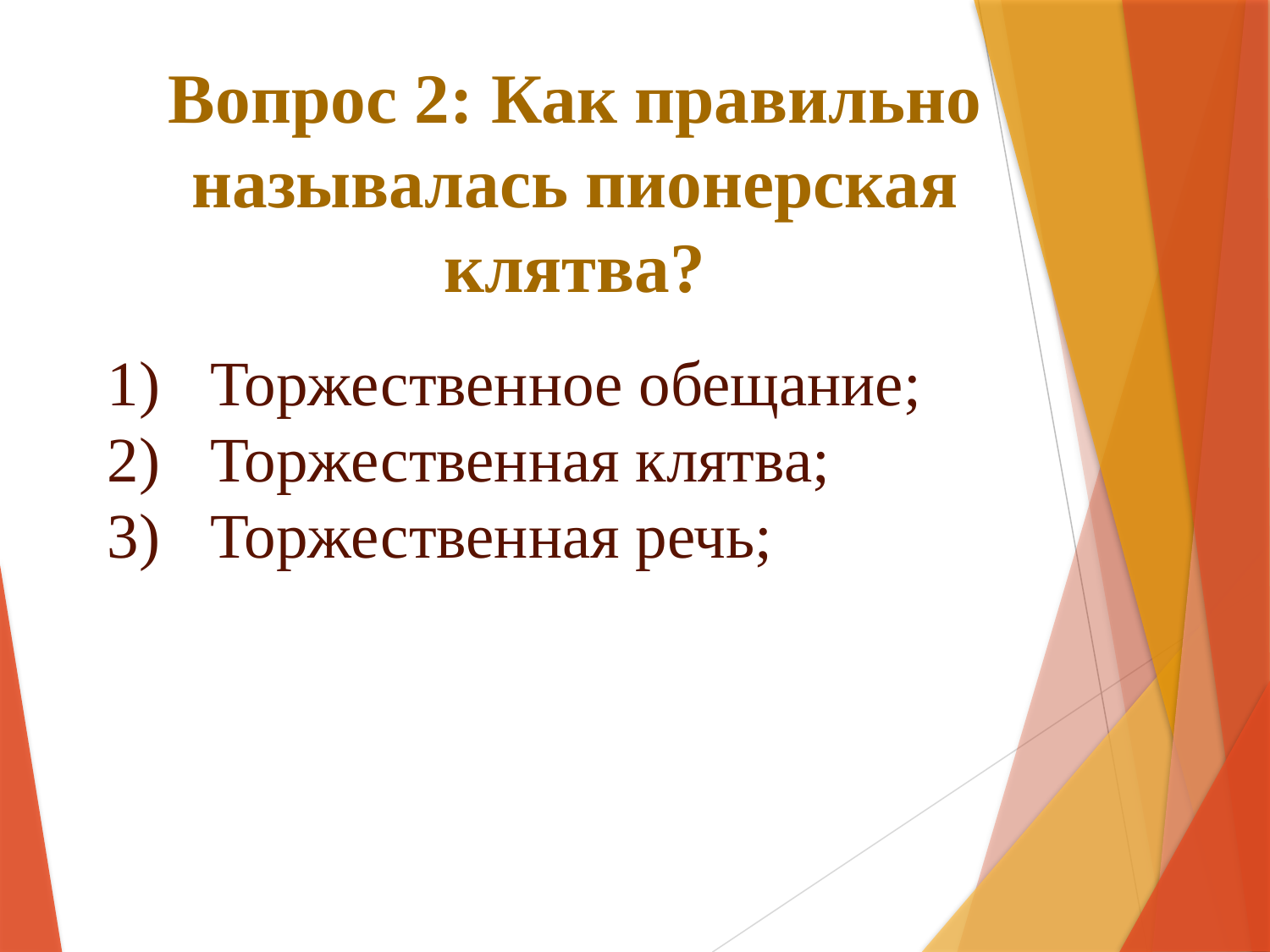

# Вопрос 2: Как правильно называлась пионерская клятва?
Торжественное обещание;
Торжественная клятва;
Торжественная речь;